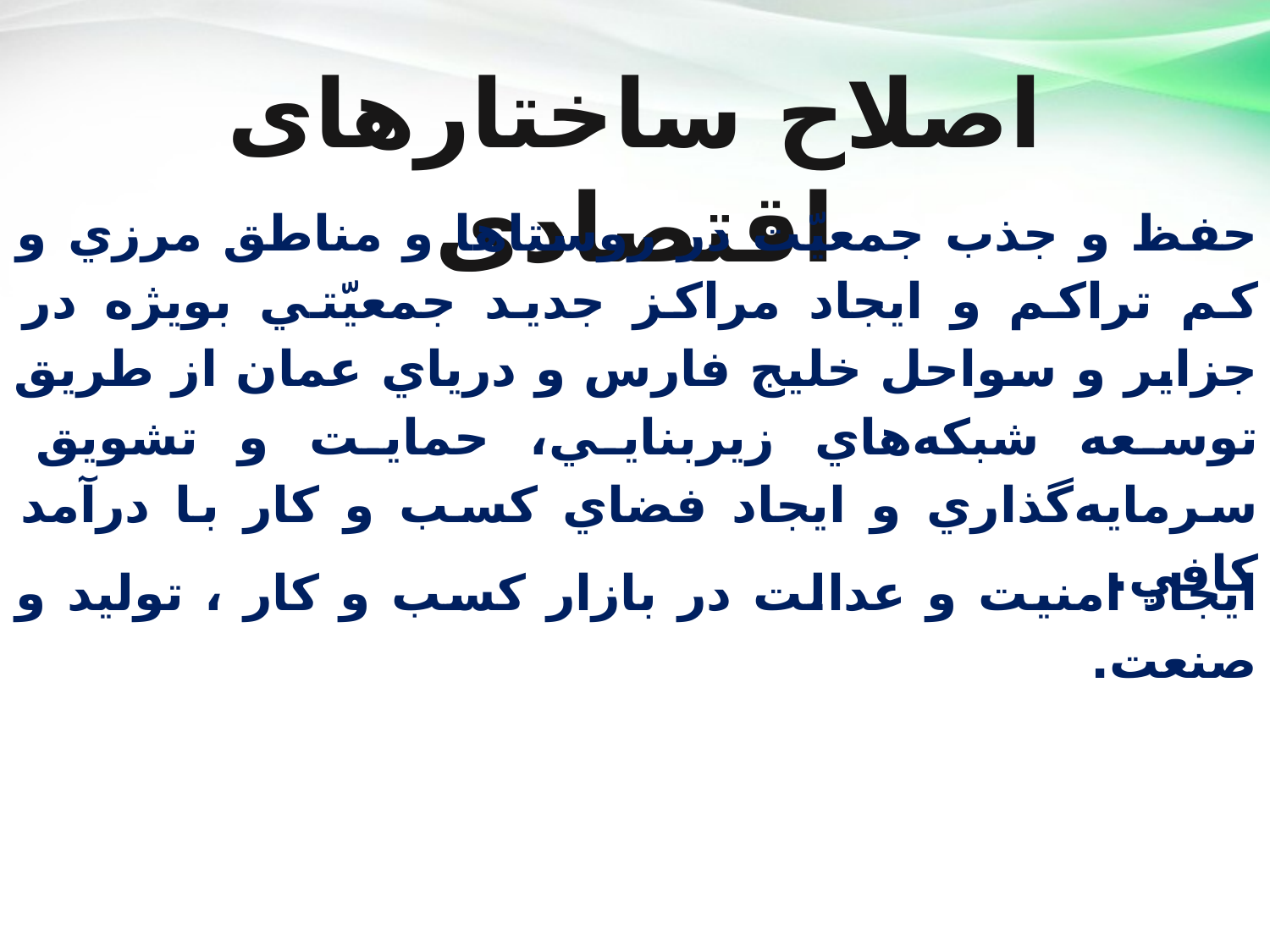

اصلاح ساختارهای اقتصادی
حفظ و جذب جمعيّت در روستاها و مناطق مرزي و كم تراكم و ايجاد مراكز جديد جمعيّتي بويژه در جزاير و سواحل خليج فارس و درياي عمان از طريق توسعه شبكه‌هاي زيربنايي، حمايت و تشويق سرمايه‌گذاري و ايجاد فضاي كسب و كار با درآمد كافي.
ایجاد امنیت و عدالت در بازار کسب و کار ، تولید و صنعت.